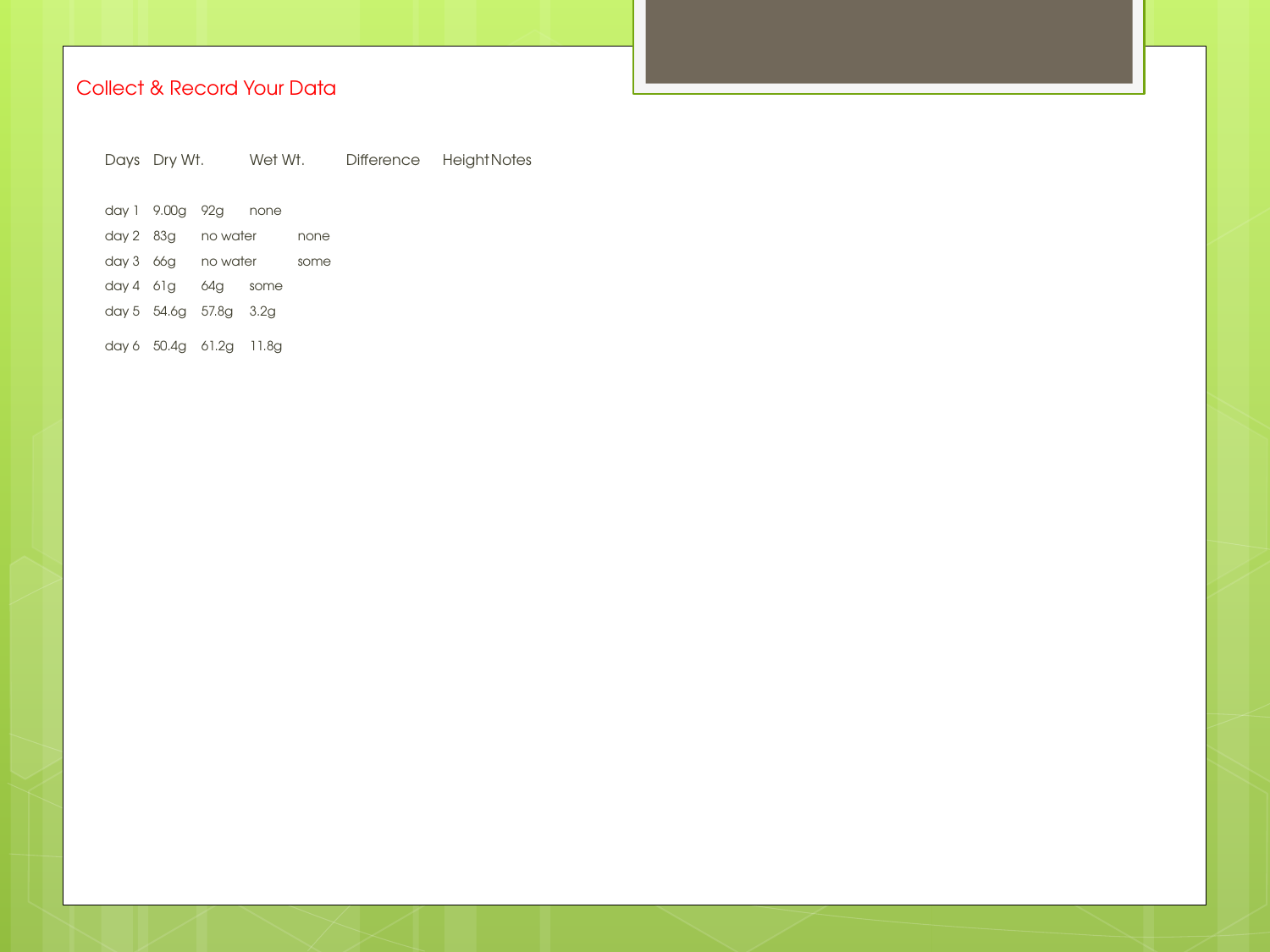

# Collect & Record Your Data
Days	Dry Wt.	Wet Wt.	Difference	Height	Notes

day 1	9.00g	92g	none
day 2	83g	no water 	none
day 3	66g	no water 	some
day 4	61g	64g	some
day 5	54.6g	57.8g	3.2g
day 6	50.4g	61.2g	11.8g